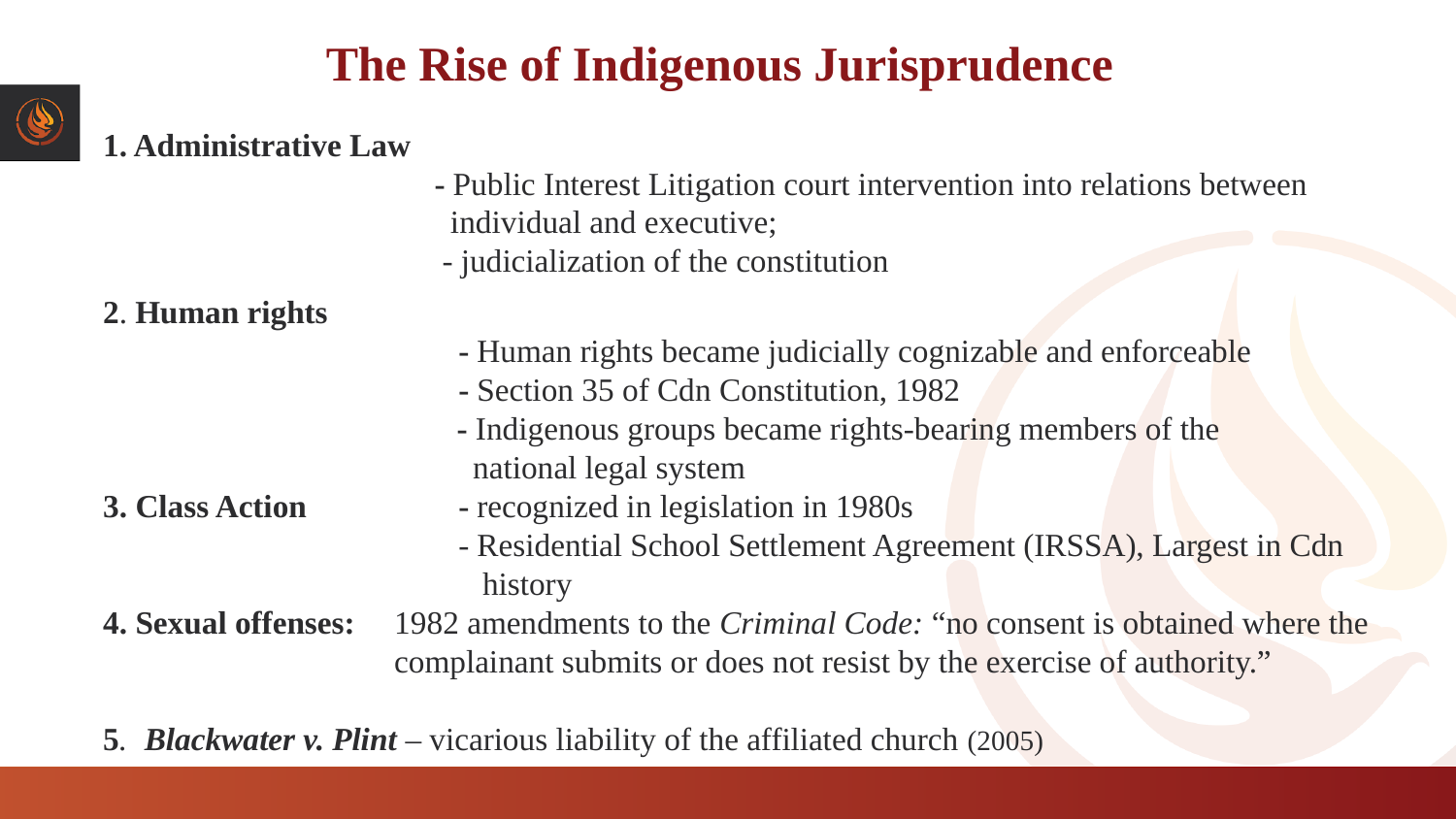

# The Rise of Indigenous Jurisprudence
1. Administrative Law
		     - Public Interest Litigation court intervention into relations between 		       individual and executive;
		      - judicialization of the constitution
2. Human rights
		        - Human rights became judicially cognizable and enforceable
		        - Section 35 of Cdn Constitution, 1982
	                          - Indigenous groups became rights-bearing members of the 		                            national legal system
3. Class Action 	        - recognized in legislation in 1980s
		        - Residential School Settlement Agreement (IRSSA), Largest in Cdn 		           history
4. Sexual offenses: 	1982 amendments to the Criminal Code: “no consent is obtained where the 		complainant submits or does not resist by the exercise of authority.”

5.  Blackwater v. Plint – vicarious liability of the affiliated church (2005)